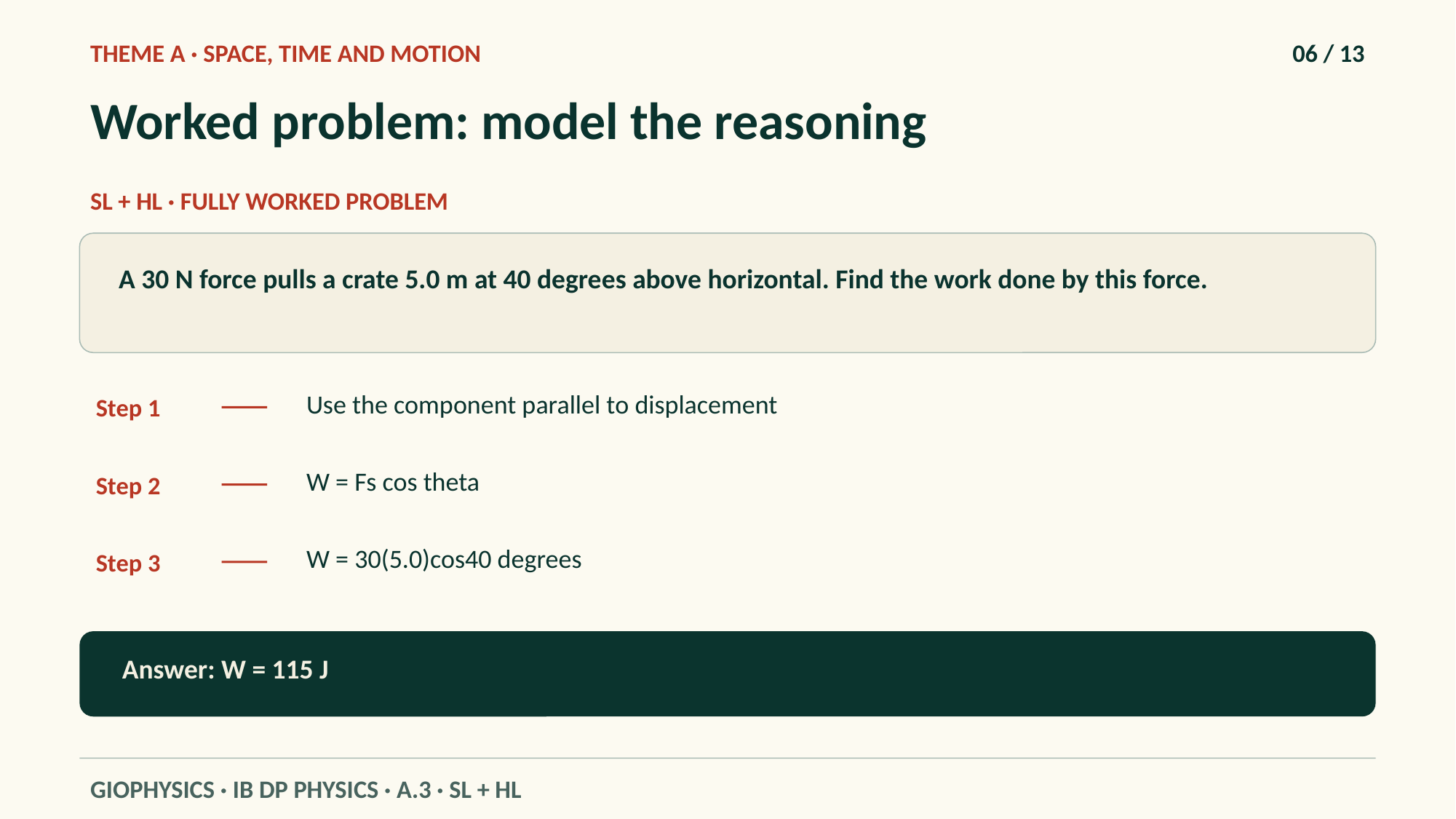

THEME A · SPACE, TIME AND MOTION
06 / 13
Worked problem: model the reasoning
SL + HL · FULLY WORKED PROBLEM

A 30 N force pulls a crate 5.0 m at 40 degrees above horizontal. Find the work done by this force.
Use the component parallel to displacement
Step 1

W = Fs cos theta
Step 2

W = 30(5.0)cos40 degrees
Step 3

Answer: W = 115 J

GIOPHYSICS · IB DP PHYSICS · A.3 · SL + HL